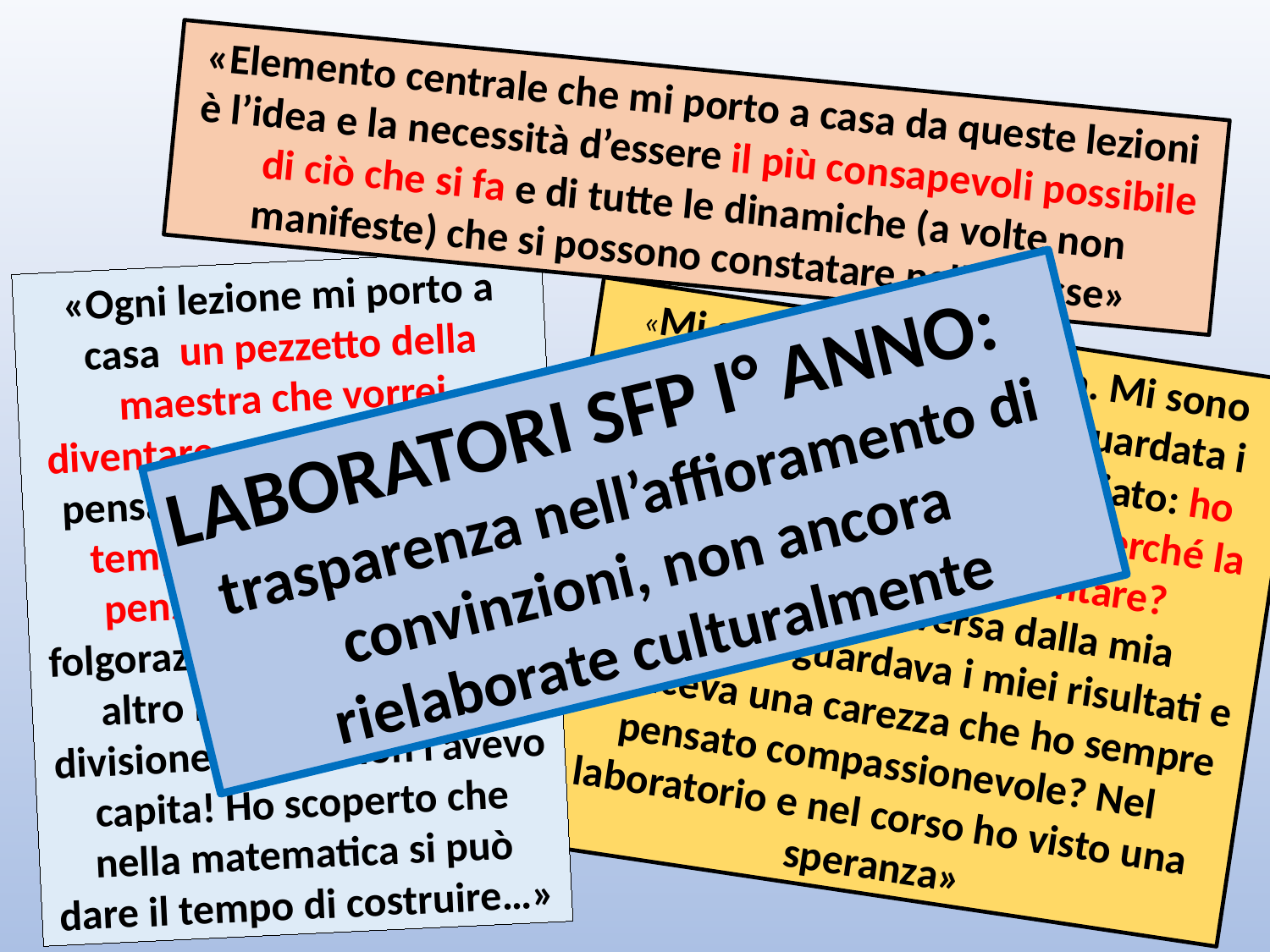

«Elemento centrale che mi porto a casa da queste lezioni è l’idea e la necessità d’essere il più consapevoli possibile di ciò che si fa e di tutte le dinamiche (a volte non manifeste) che si possono constatare nella classe»
«Ogni lezione mi porto a casa  un pezzetto della maestra che vorrei diventare, una persona che pensa che si debba dare il tempo per i processi di pensiero. E’ stata una folgorazione l’esempio di un altro modo di fare una divisione: prima non l’avevo capita! Ho scoperto che
nella matematica si può dare il tempo di costruire…»
«Mi sono rivista io piccola. Mi sono rivista incapace. Mi sono guardata i segni che questo mi ha lasciato: ho scelto questo corso di studi perché la matematica era elementare?
 Potrò essere diversa dalla mia maestra che guardava i miei risultati e mi faceva una carezza che ho sempre pensato compassionevole? Nel laboratorio e nel corso ho visto una speranza»
LABORATORI SFP I° ANNO:
trasparenza nell’affioramento di convinzioni, non ancora rielaborate culturalmente